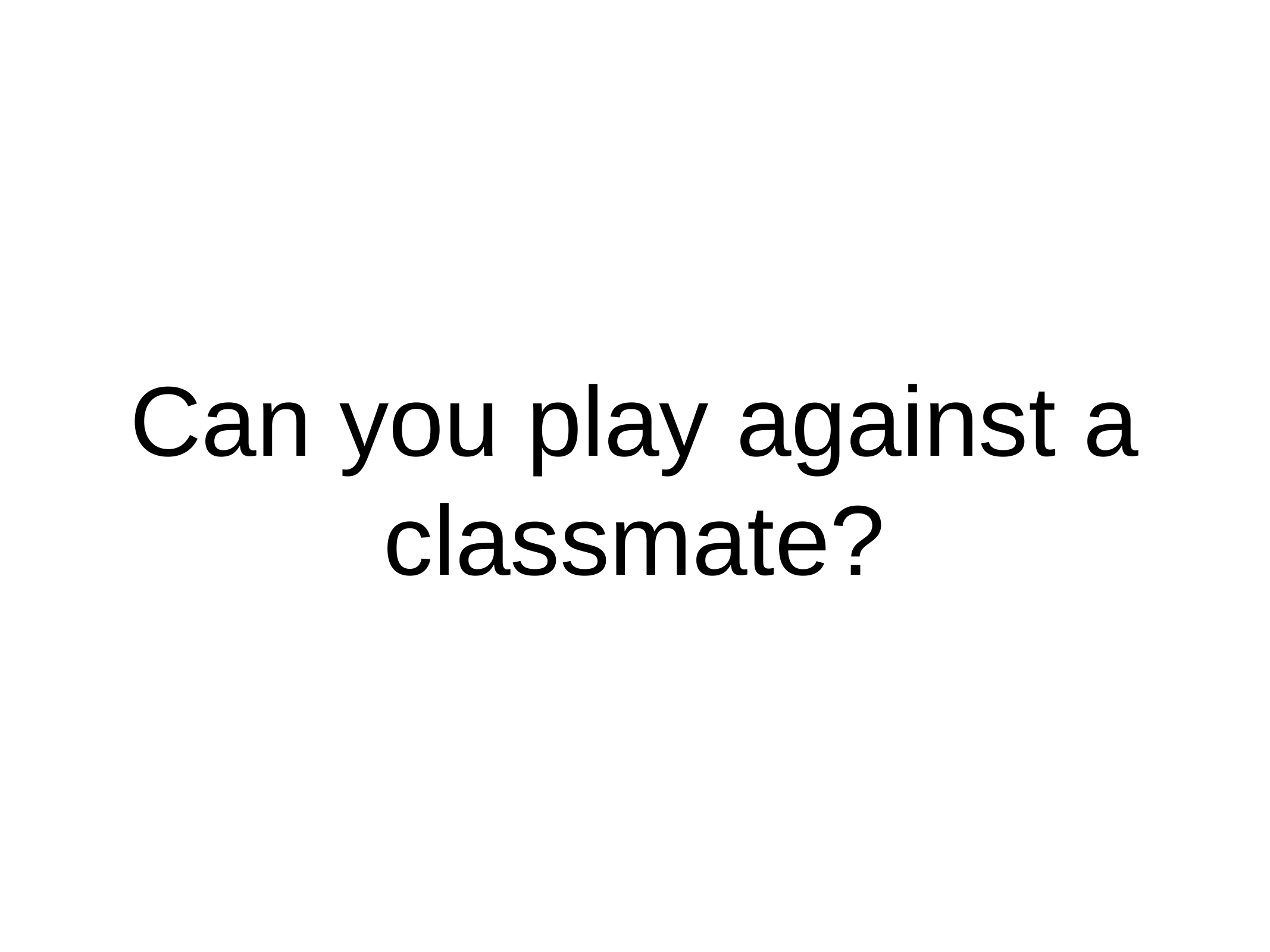

# Can you play against a classmate?